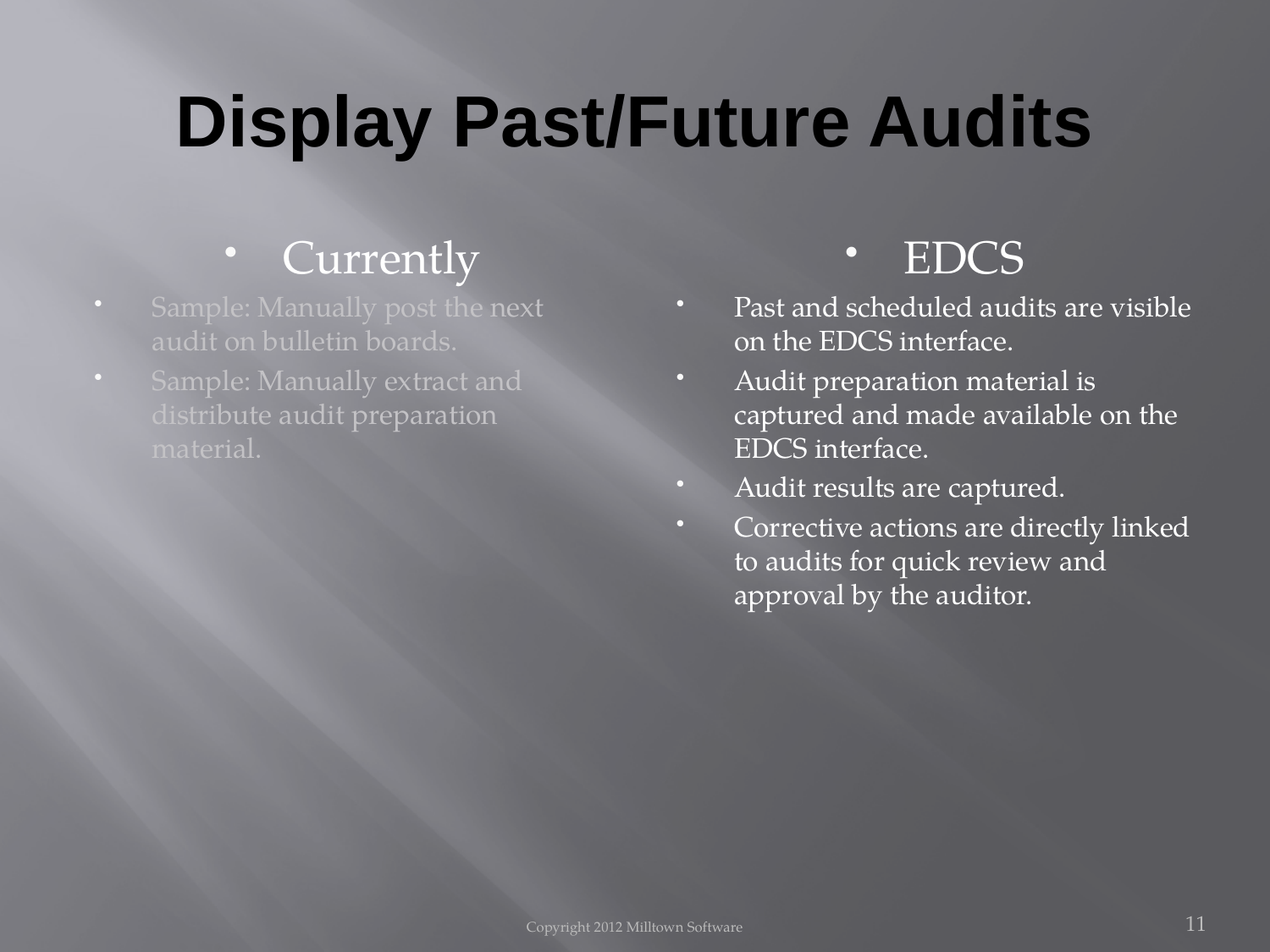

# Display Past/Future Audits
Currently
Sample: Manually post the next audit on bulletin boards.
Sample: Manually extract and distribute audit preparation material.
EDCS
Past and scheduled audits are visible on the EDCS interface.
Audit preparation material is captured and made available on the EDCS interface.
Audit results are captured.
Corrective actions are directly linked to audits for quick review and approval by the auditor.
Copyright 2012 Milltown Software
11